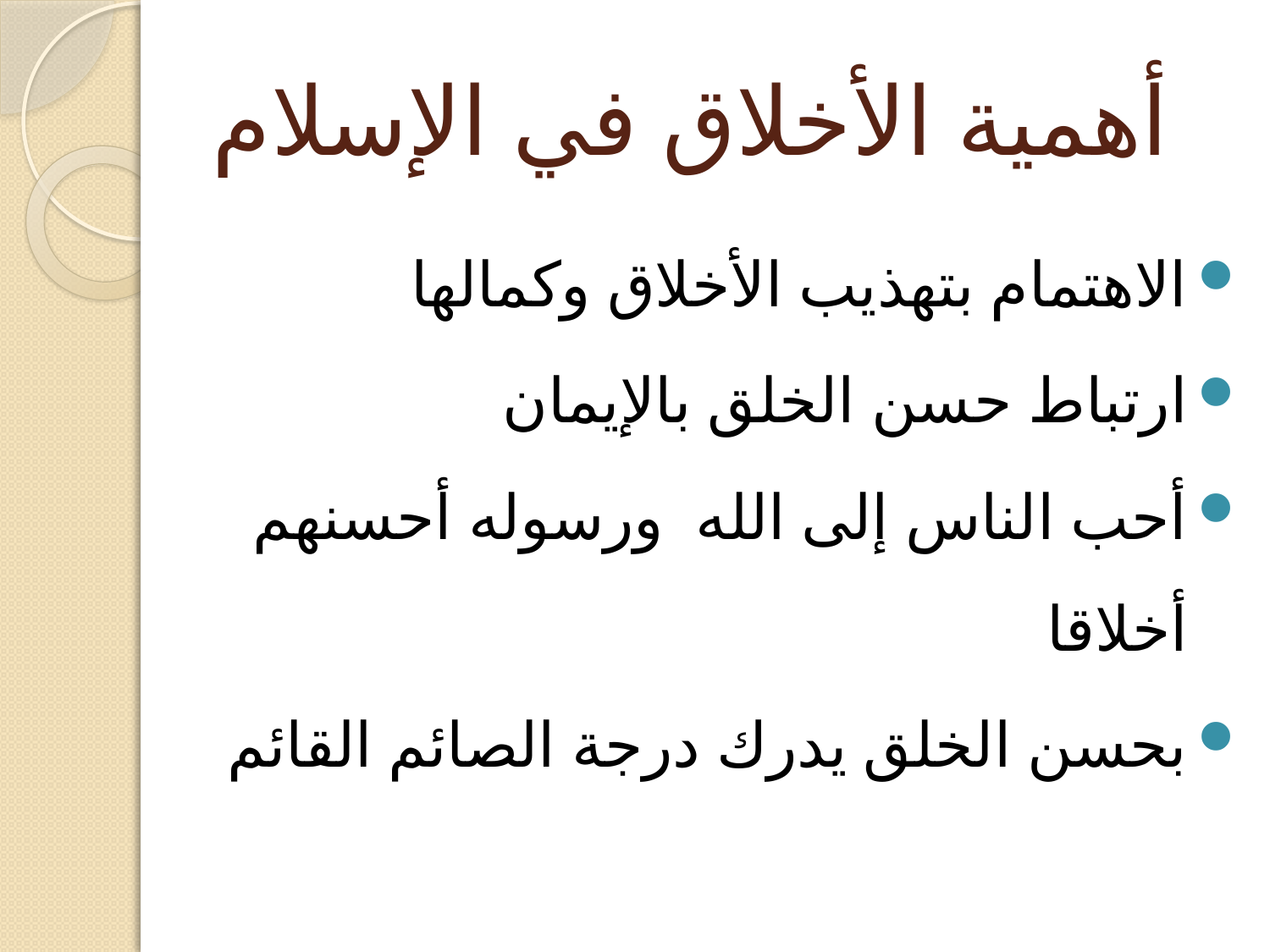

# أهمية الأخلاق في الإسلام
الاهتمام بتهذيب الأخلاق وكمالها
ارتباط حسن الخلق بالإيمان
أحب الناس إلى الله  ورسوله أحسنهم أخلاقا
بحسن الخلق يدرك درجة الصائم القائم